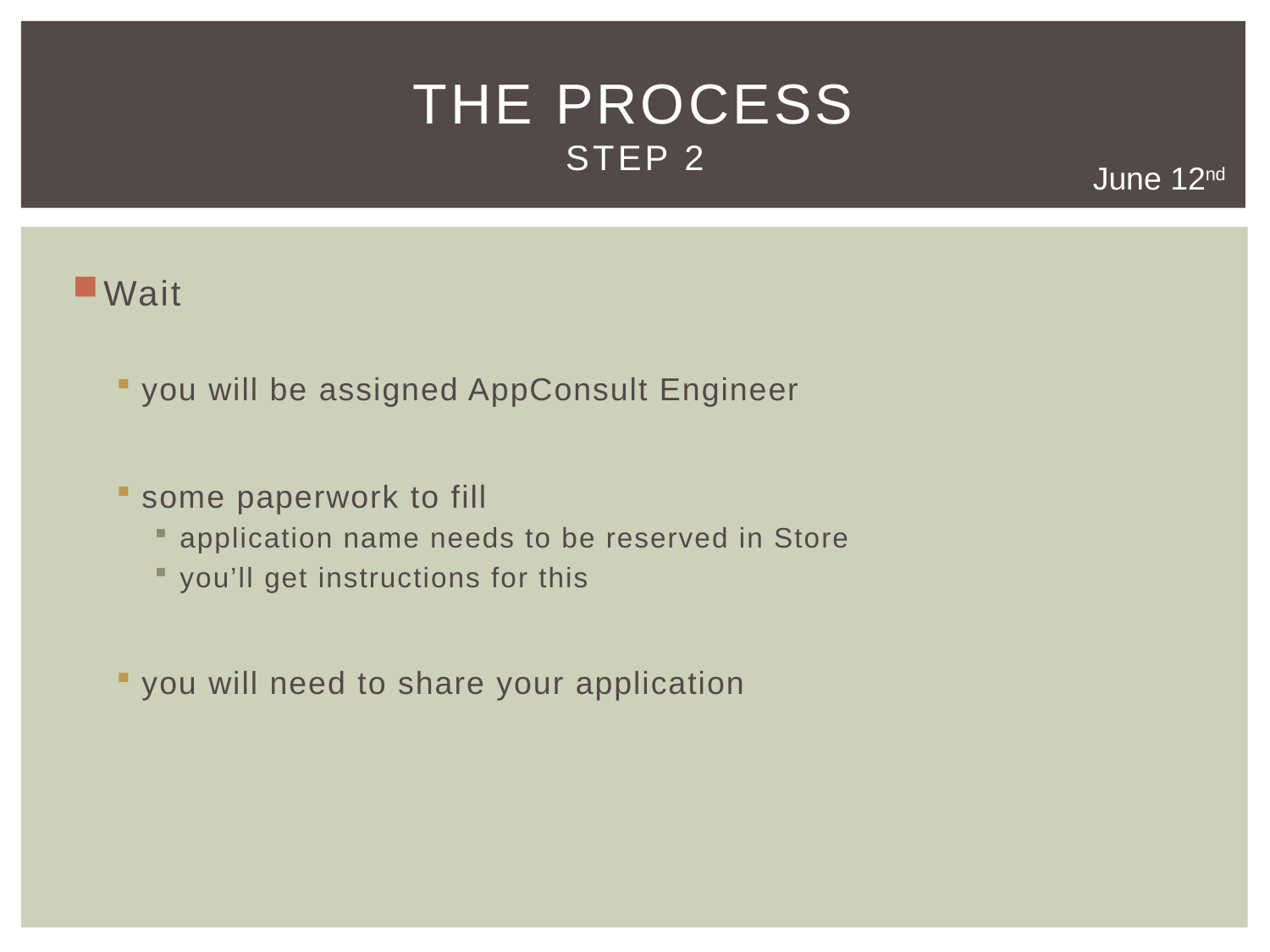

# The Process Step 2
June 12nd
Wait

you will be assigned AppConsult Engineer

some paperwork to fill
application name needs to be reserved in Store
you’ll get instructions for this

you will need to share your application